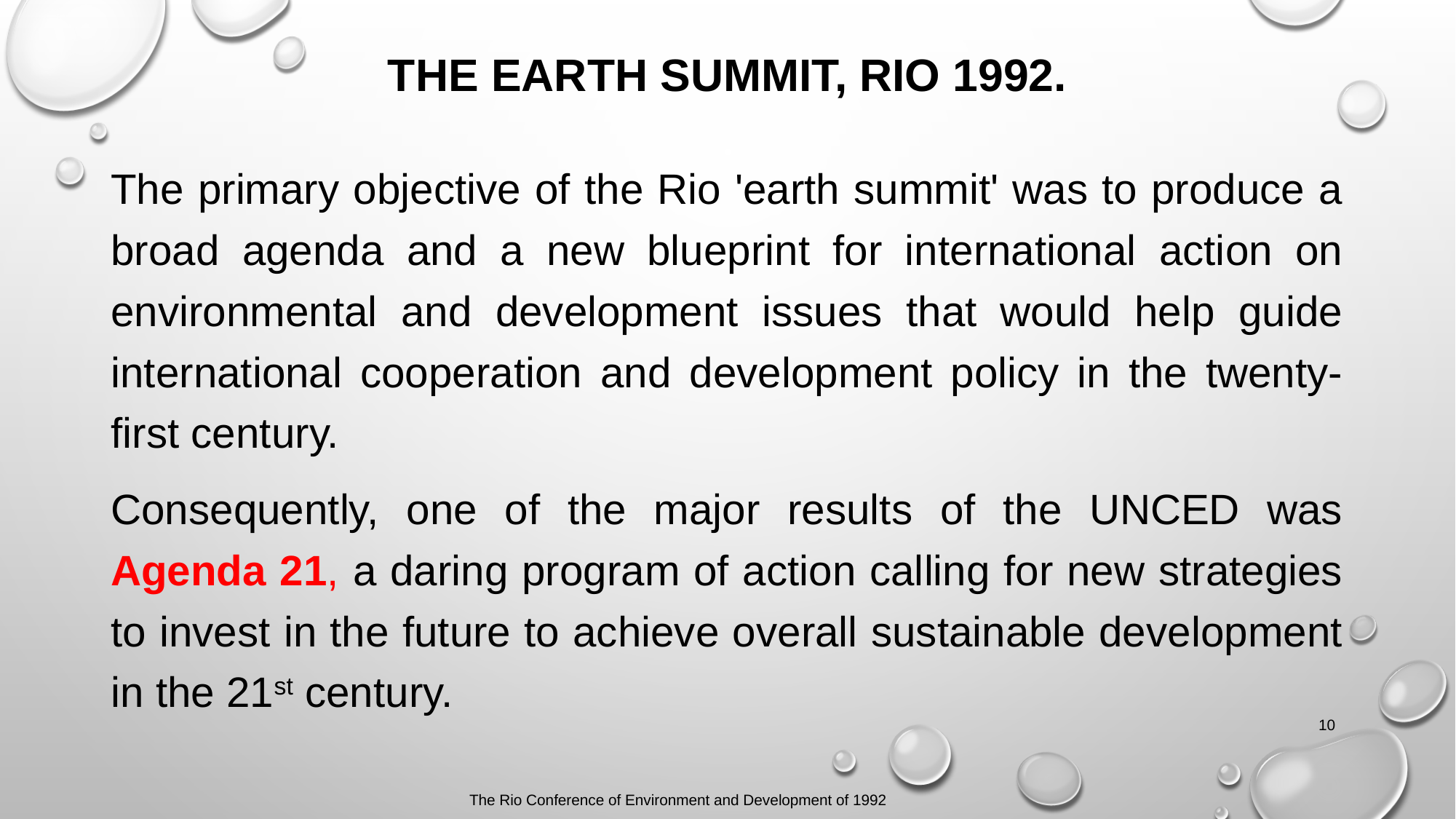

# The Earth Summit, Rio 1992.
The primary objective of the Rio 'earth summit' was to produce a broad agenda and a new blueprint for international action on environmental and development issues that would help guide international cooperation and development policy in the twenty-first century.
Consequently, one of the major results of the UNCED was Agenda 21, a daring program of action calling for new strategies to invest in the future to achieve overall sustainable development in the 21st century.
10
The Rio Conference of Environment and Development of 1992